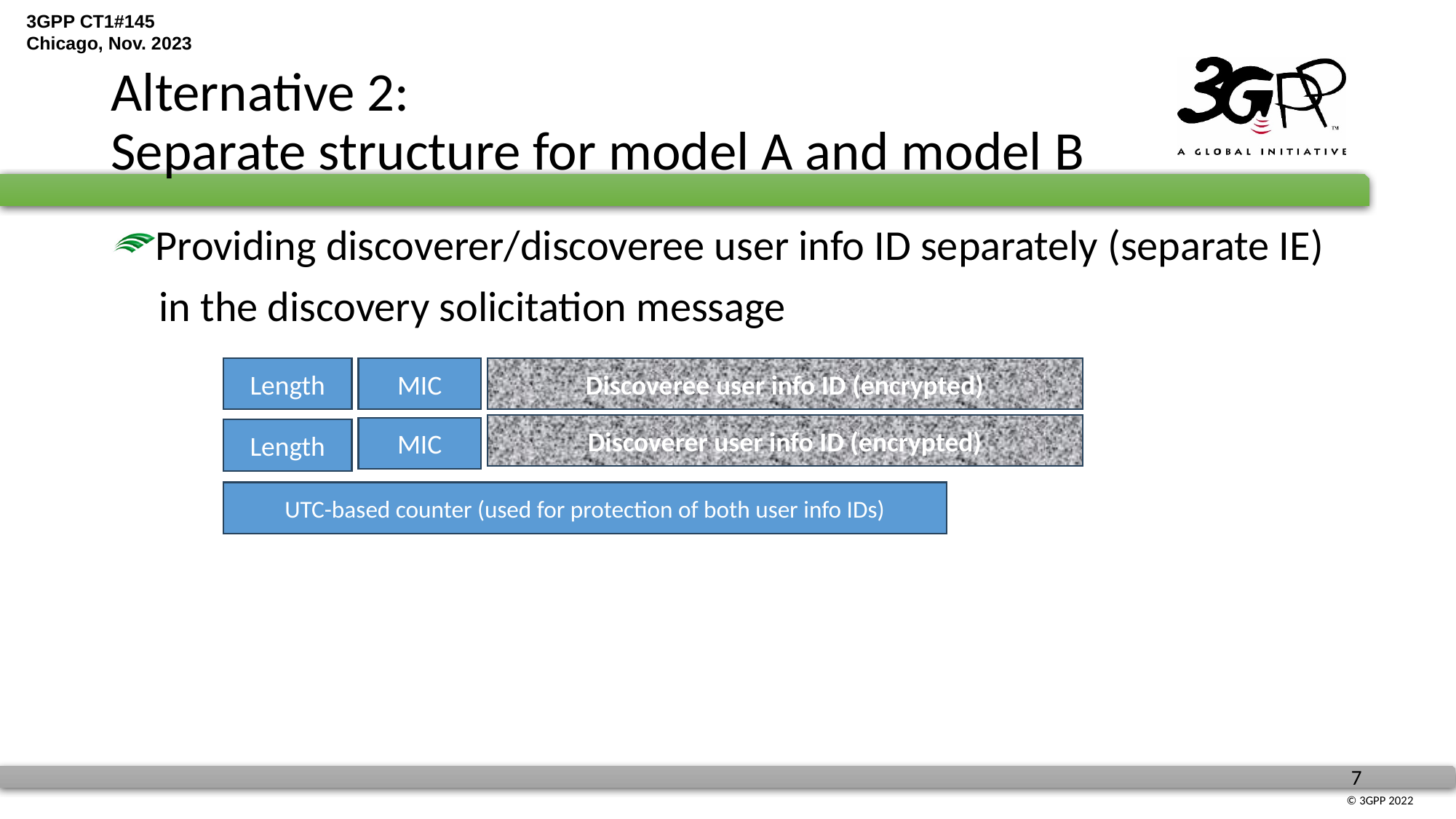

# Alternative 2: Separate structure for model A and model B
Providing discoverer/discoveree user info ID separately (separate IE)
     in the discovery solicitation message
Length
MIC
Discoveree user info ID (encrypted)
Discoverer user info ID (encrypted)
MIC
Length
UTC-based counter (used for protection of both user info IDs)